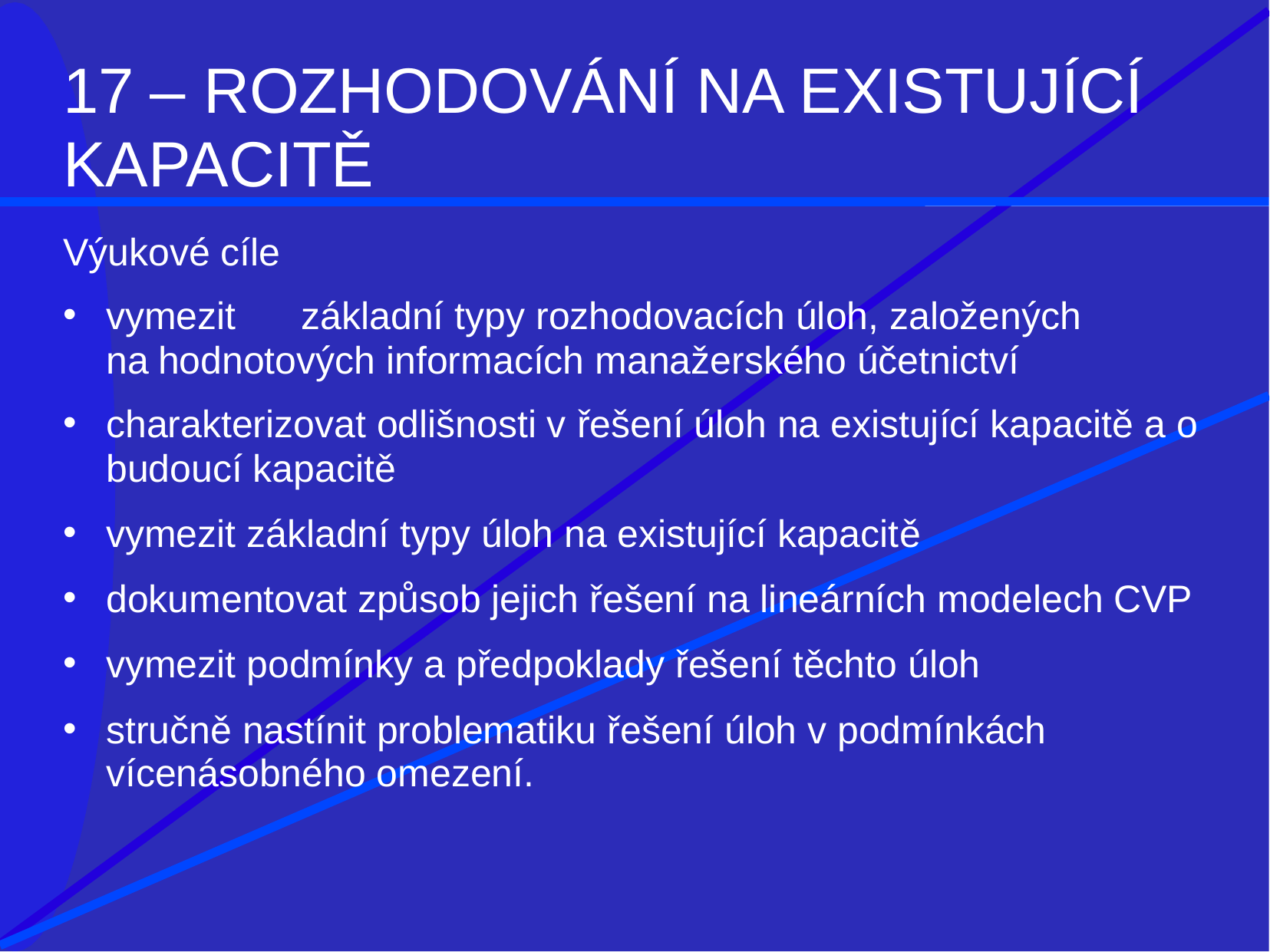

# 17 – ROZHODOVÁNÍ NA EXISTUJÍCÍ KAPACITĚ
Výukové cíle
vymezit	základní typy rozhodovacích úloh, založených
na hodnotových informacích manažerského účetnictví
charakterizovat odlišnosti v řešení úloh na existující kapacitě a o
budoucí kapacitě
vymezit základní typy úloh na existující kapacitě
dokumentovat způsob jejich řešení na lineárních modelech CVP
vymezit podmínky a předpoklady řešení těchto úloh
stručně nastínit problematiku řešení úloh v podmínkách vícenásobného omezení.